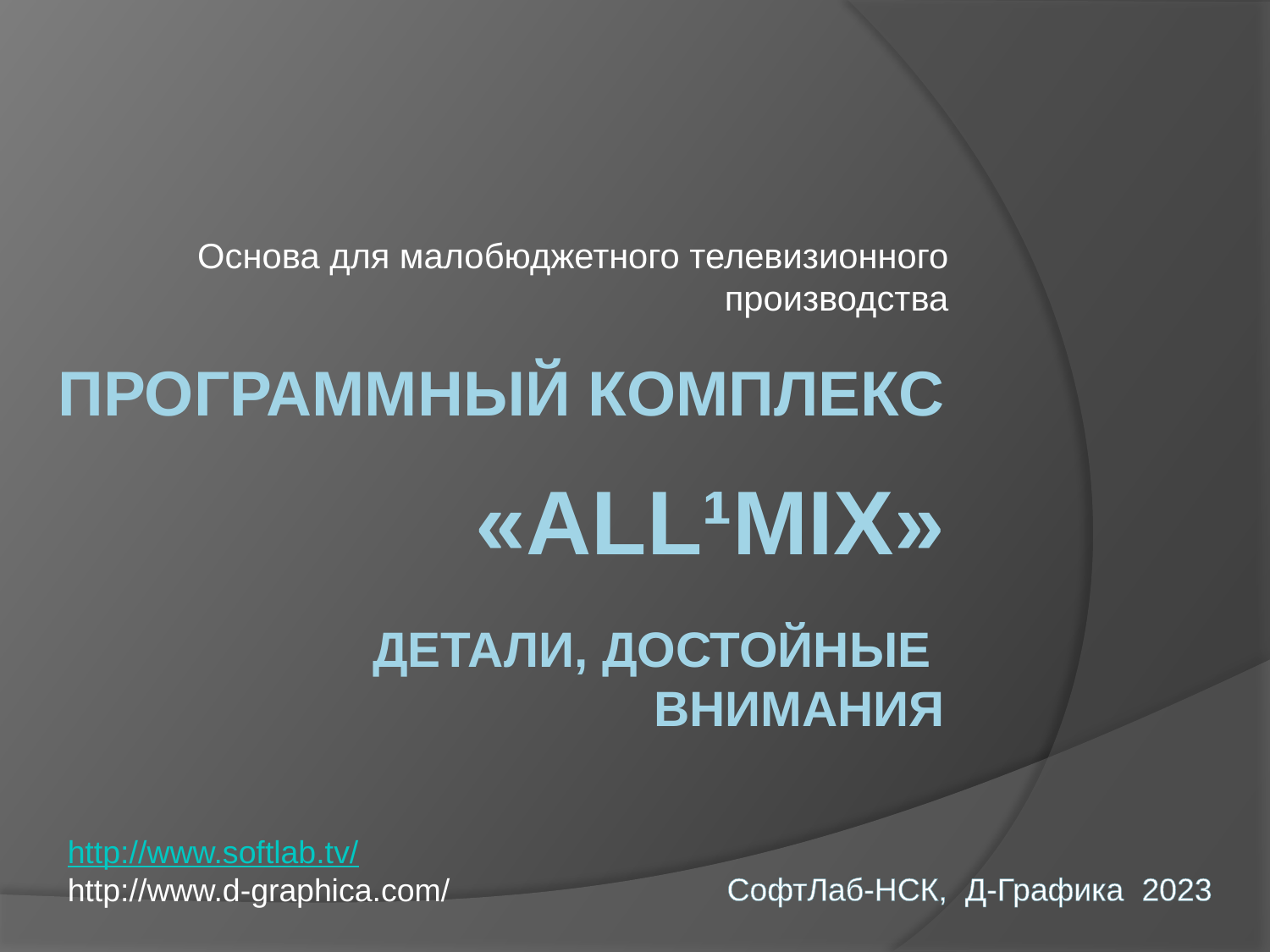

Основа для малобюджетного телевизионного производства
# Программный комплекс «All¹Mix» детали, достойные внимания
http://www.softlab.tv/
http://www.d-graphica.com/
СофтЛаб-НСК,  Д-Графика  2023